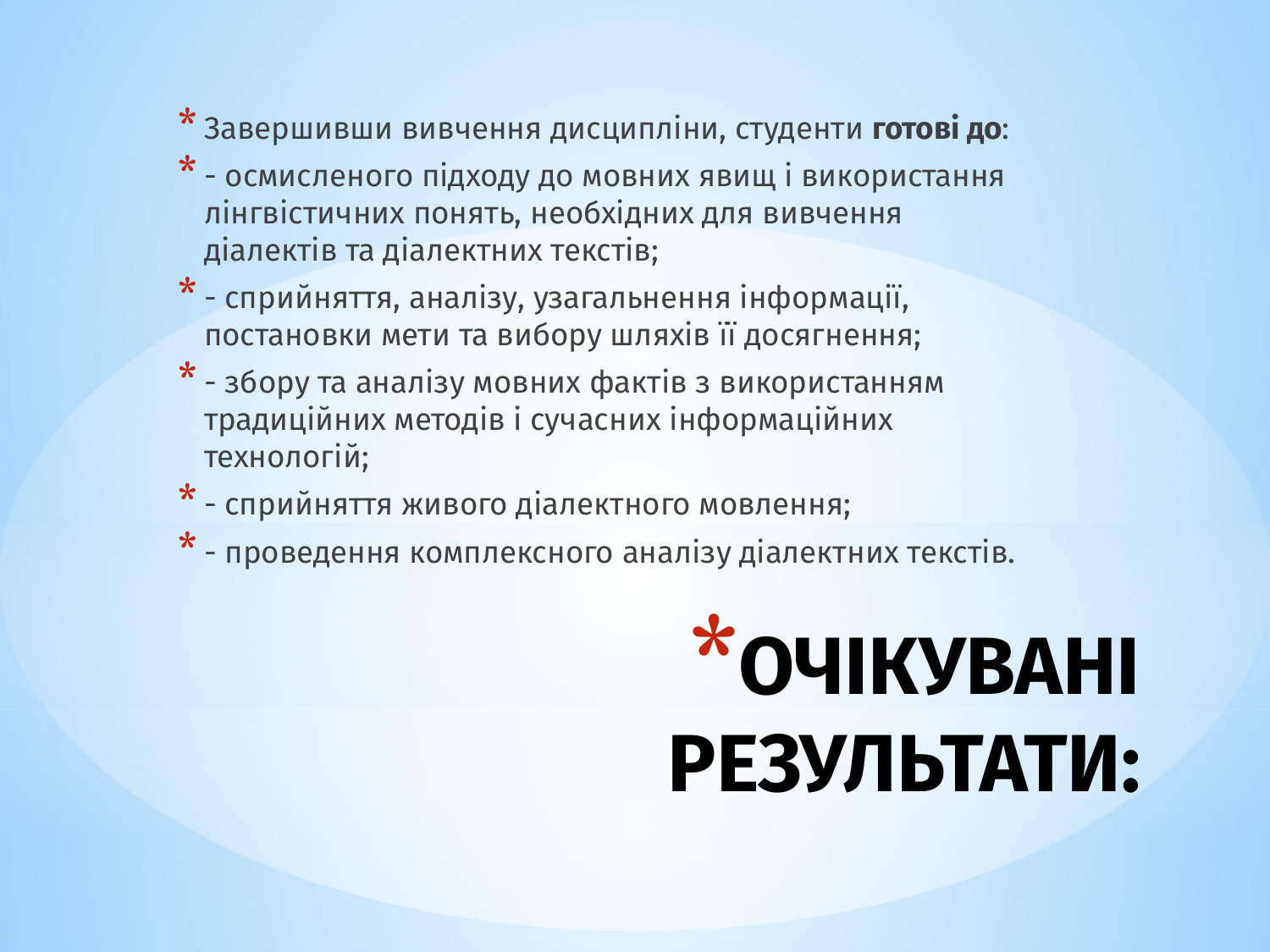

Завершивши вивчення дисципліни, студенти готові до:
- осмисленого підходу до мовних явищ і використання лінгвістичних понять, необхідних для вивчення діалектів та діалектних текстів;
- сприйняття, аналізу, узагальнення інформації, постановки мети та вибору шляхів її досягнення;
- збору та аналізу мовних фактів з використанням традиційних методів і сучасних інформаційних технологій;
- сприйняття живого діалектного мовлення;
- проведення комплексного аналізу діалектних текстів.

# ОЧІКУВАНІ РЕЗУЛЬТАТИ: